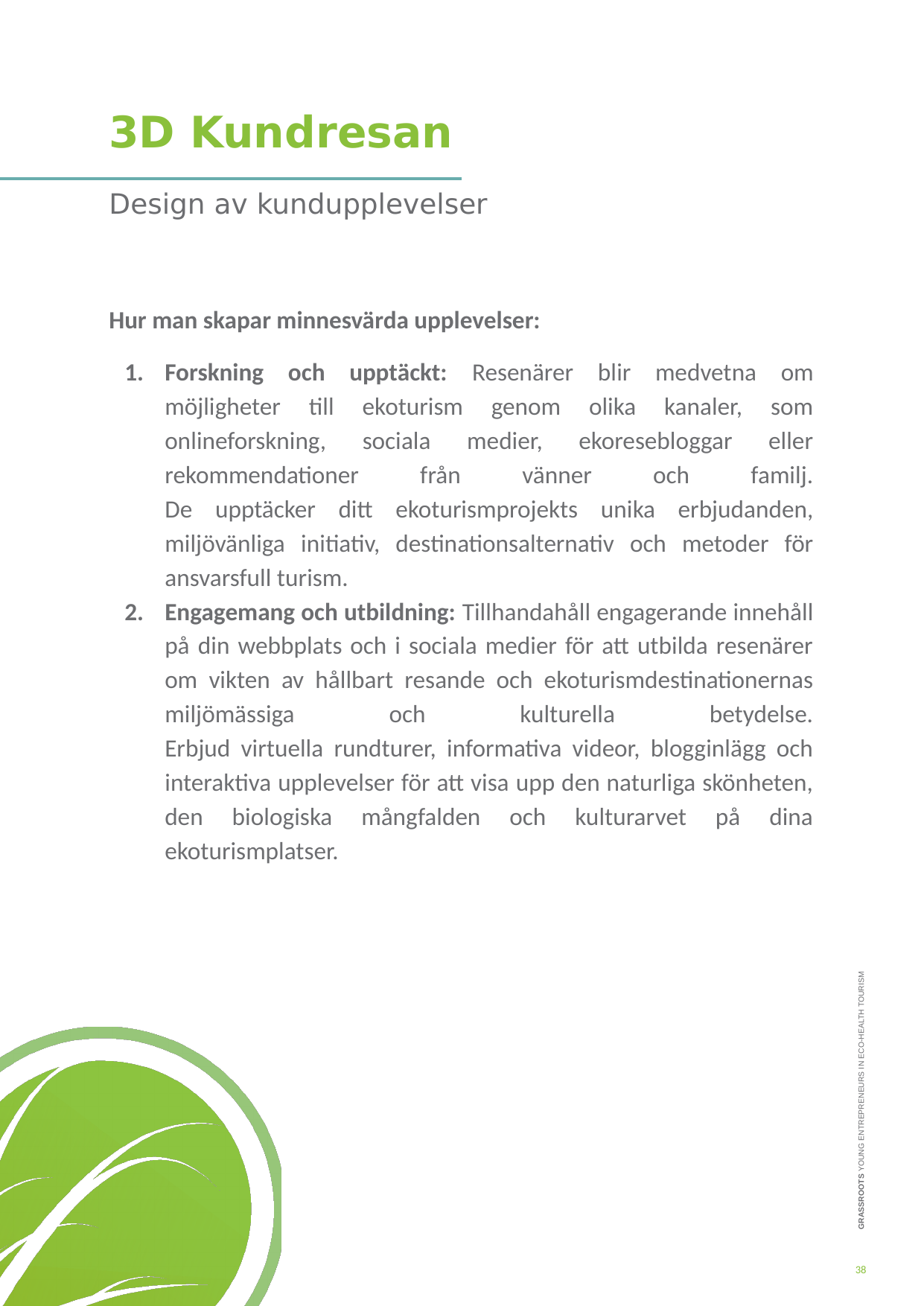

3D Kundresan
Design av kundupplevelser
Hur man skapar minnesvärda upplevelser:
Forskning och upptäckt: Resenärer blir medvetna om möjligheter till ekoturism genom olika kanaler, som onlineforskning, sociala medier, ekoresebloggar eller rekommendationer från vänner och familj.
De upptäcker ditt ekoturismprojekts unika erbjudanden, miljövänliga initiativ, destinationsalternativ och metoder för ansvarsfull turism.
Engagemang och utbildning: Tillhandahåll engagerande innehåll på din webbplats och i sociala medier för att utbilda resenärer om vikten av hållbart resande och ekoturismdestinationernas miljömässiga och kulturella betydelse.
Erbjud virtuella rundturer, informativa videor, blogginlägg och interaktiva upplevelser för att visa upp den naturliga skönheten, den biologiska mångfalden och kulturarvet på dina ekoturismplatser.

38